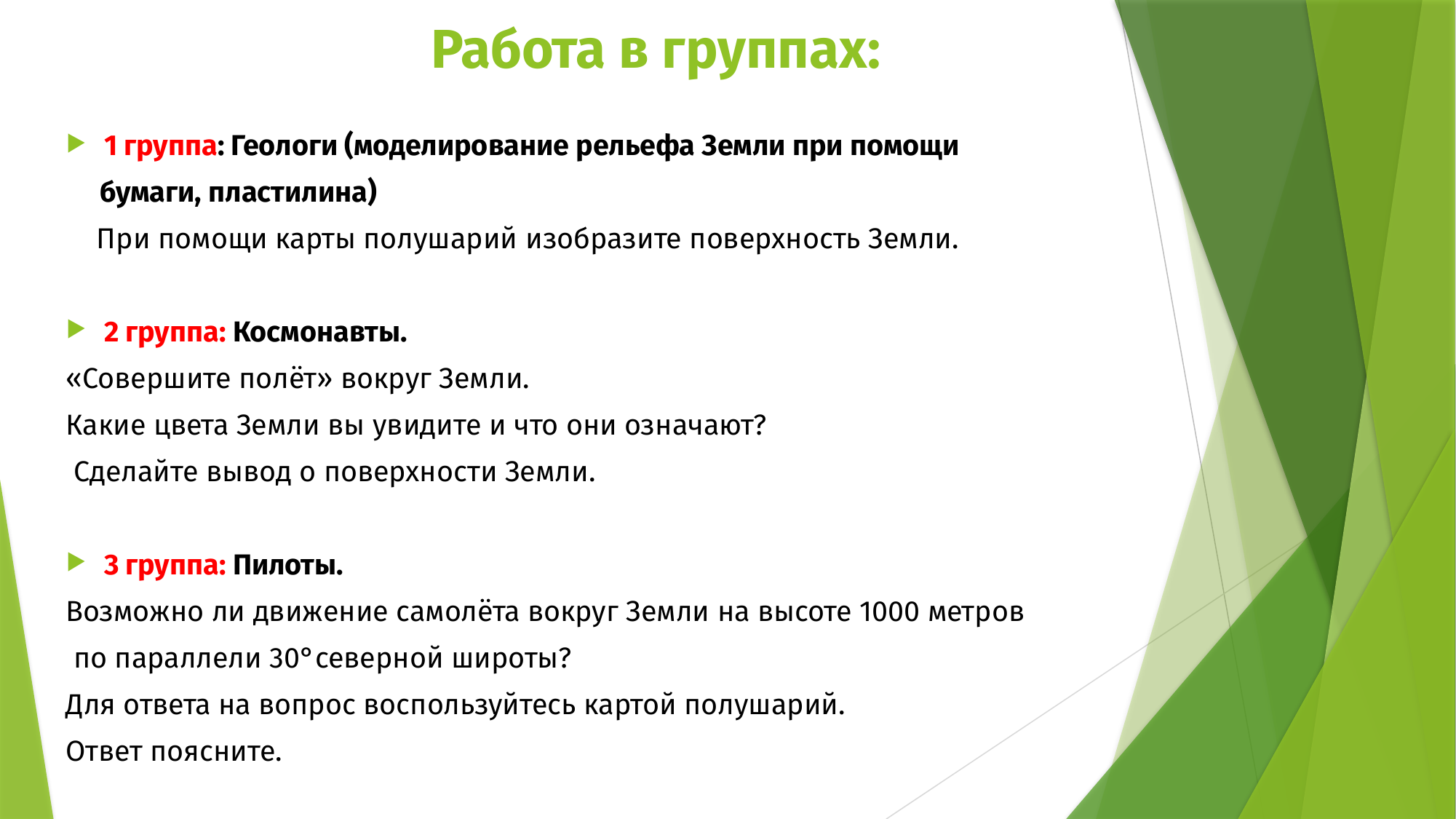

# Работа в группах:
1 группа: Геологи (моделирование рельефа Земли при помощи
     бумаги, пластилина)
    При помощи карты полушарий изобразите поверхность Земли.

2 группа: Космонавты.
«Совершите полёт» вокруг Земли.
Какие цвета Земли вы увидите и что они означают?
 Сделайте вывод о поверхности Земли.

3 группа: Пилоты.
Возможно ли движение самолёта вокруг Земли на высоте 1000 метров
 по параллели 30°северной широты?
Для ответа на вопрос воспользуйтесь картой полушарий.
Ответ поясните.